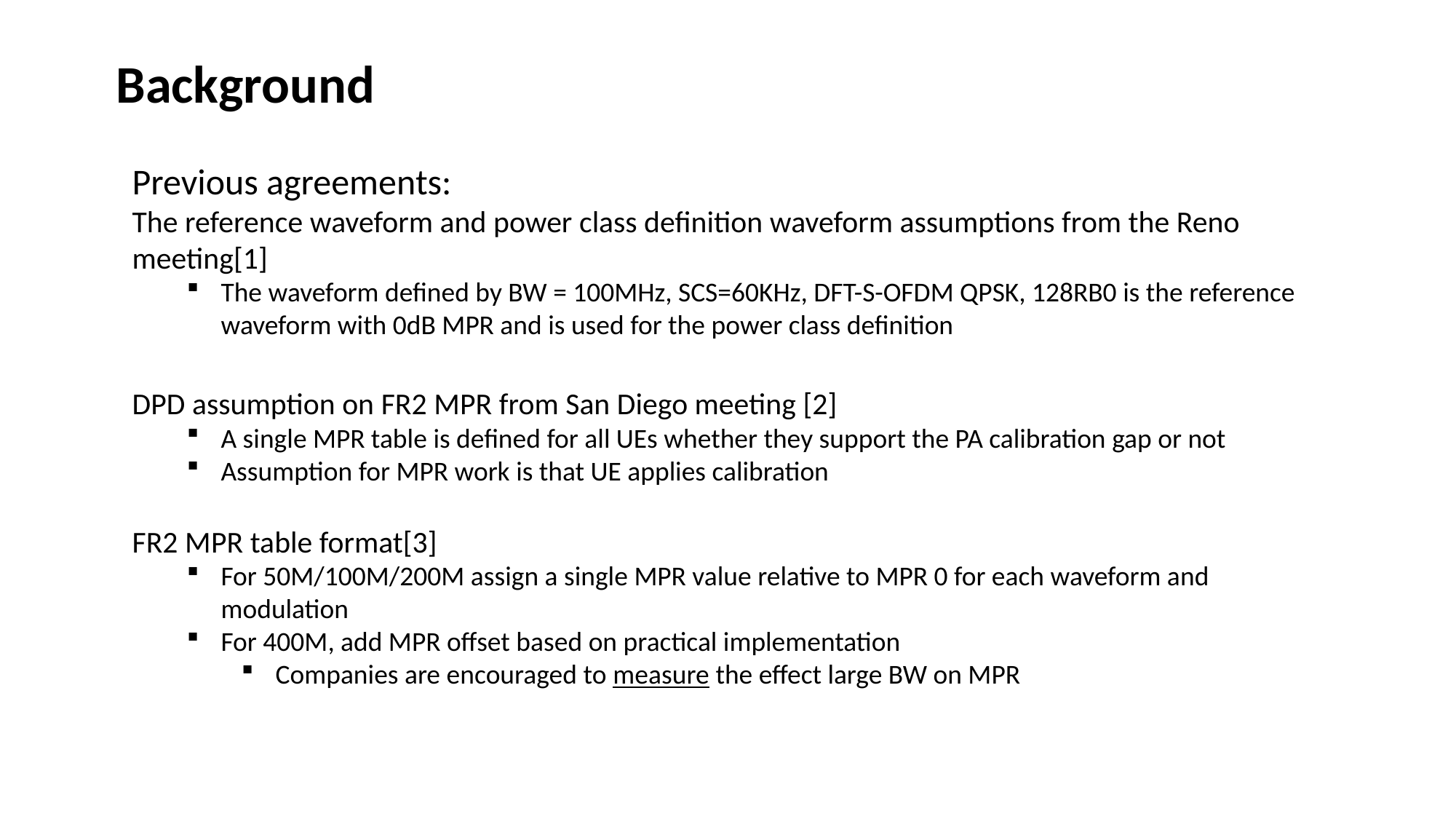

# Background
Previous agreements:
The reference waveform and power class definition waveform assumptions from the Reno meeting[1]
The waveform defined by BW = 100MHz, SCS=60KHz, DFT-S-OFDM QPSK, 128RB0 is the reference waveform with 0dB MPR and is used for the power class definition

DPD assumption on FR2 MPR from San Diego meeting [2]
A single MPR table is defined for all UEs whether they support the PA calibration gap or not
Assumption for MPR work is that UE applies calibration

FR2 MPR table format[3]
For 50M/100M/200M assign a single MPR value relative to MPR 0 for each waveform and modulation
For 400M, add MPR offset based on practical implementation
Companies are encouraged to measure the effect large BW on MPR